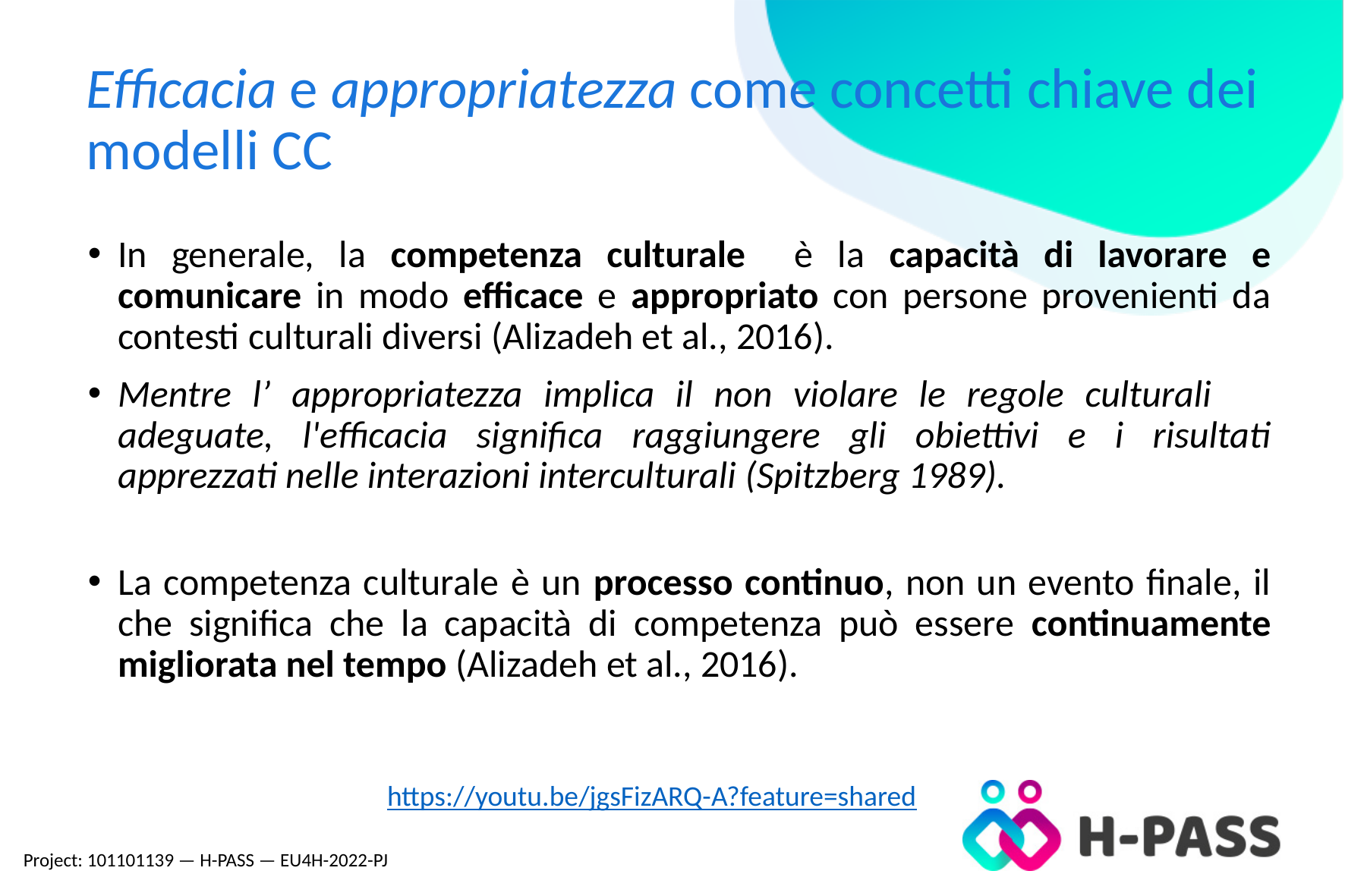

# Efficacia e appropriatezza come concetti chiave dei modelli CC
In generale, la competenza culturale  è la capacità di lavorare e comunicare in modo efficace e appropriato con persone provenienti da contesti culturali diversi (Alizadeh et al., 2016).
Mentre l’ appropriatezza implica il non violare le regole culturali  adeguate, l'efficacia significa raggiungere gli obiettivi e i risultati apprezzati nelle interazioni interculturali (Spitzberg 1989).

La competenza culturale è un processo continuo, non un evento finale, il che significa che la capacità di competenza può essere continuamente migliorata nel tempo (Alizadeh et al., 2016).
https://youtu.be/jgsFizARQ-A?feature=shared
Project: 101101139 — H-PASS — EU4H-2022-PJ